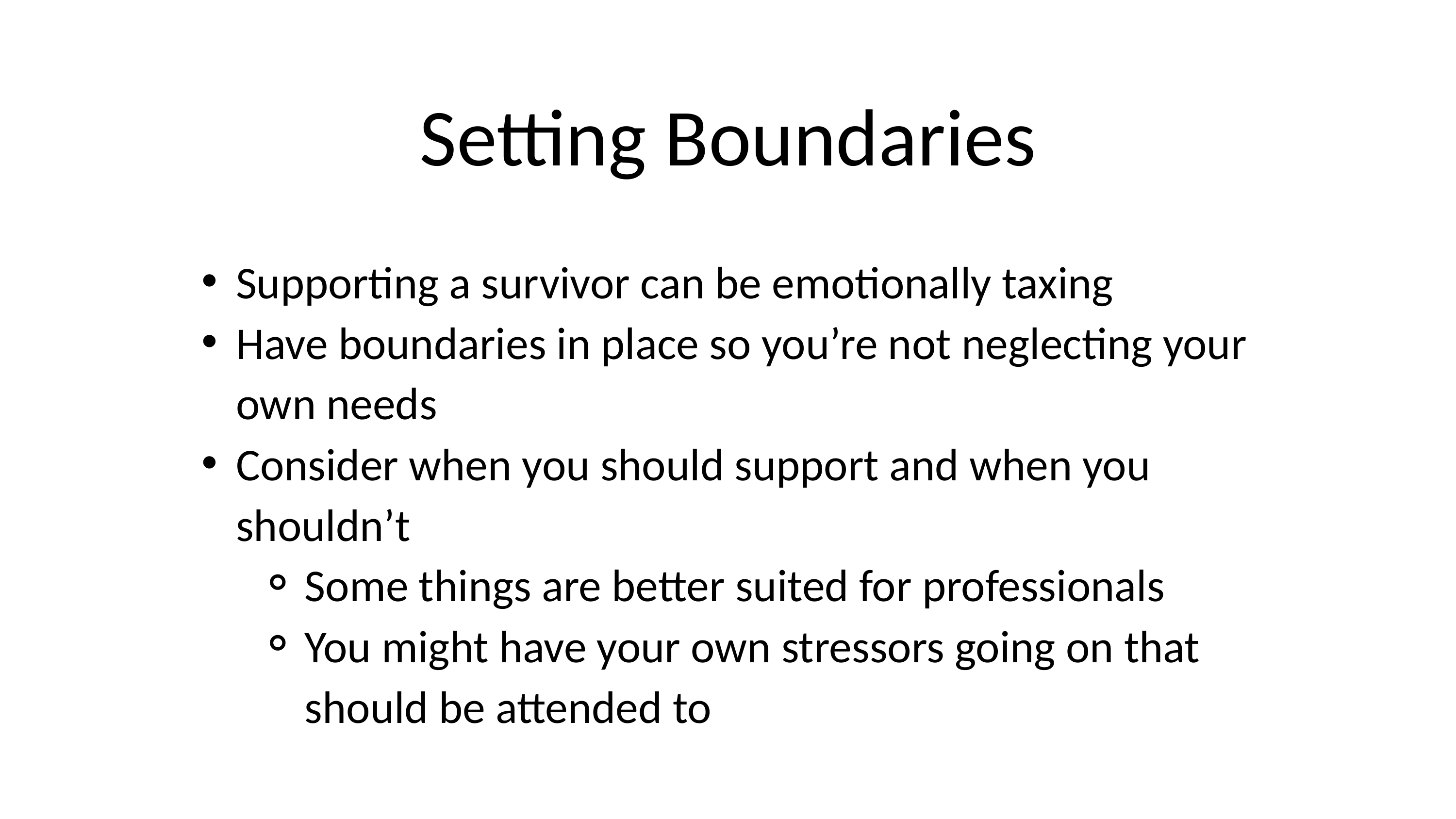

Setting Boundaries
Supporting a survivor can be emotionally taxing
Have boundaries in place so you’re not neglecting your own needs
Consider when you should support and when you shouldn’t
Some things are better suited for professionals
You might have your own stressors going on that should be attended to